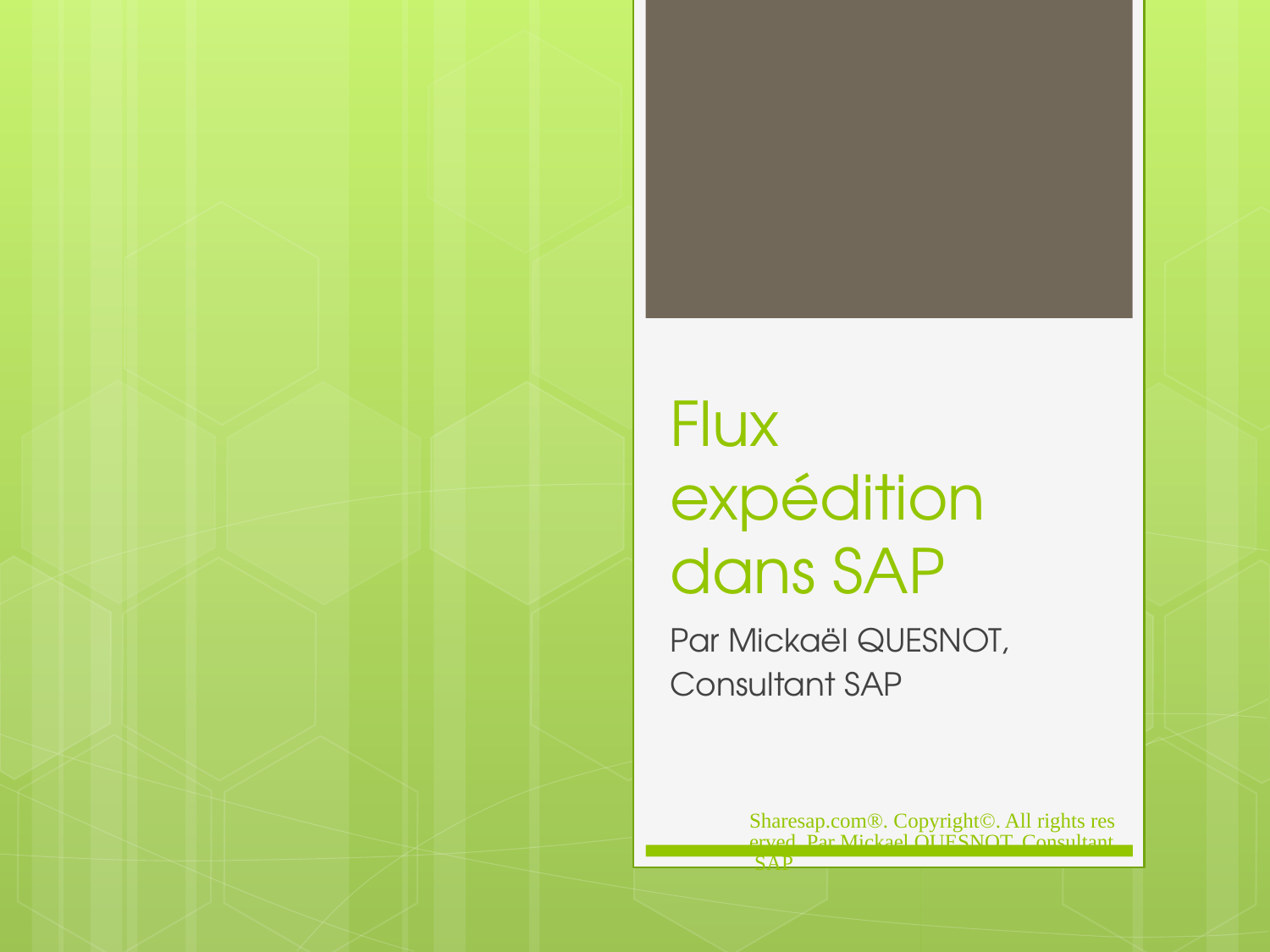

# Flux expédition dans SAP
Par Mickaël QUESNOT,
Consultant SAP
Sharesap.com®. Copyright©. All rights reserved. Par Mickael QUESNOT, Consultant SAP